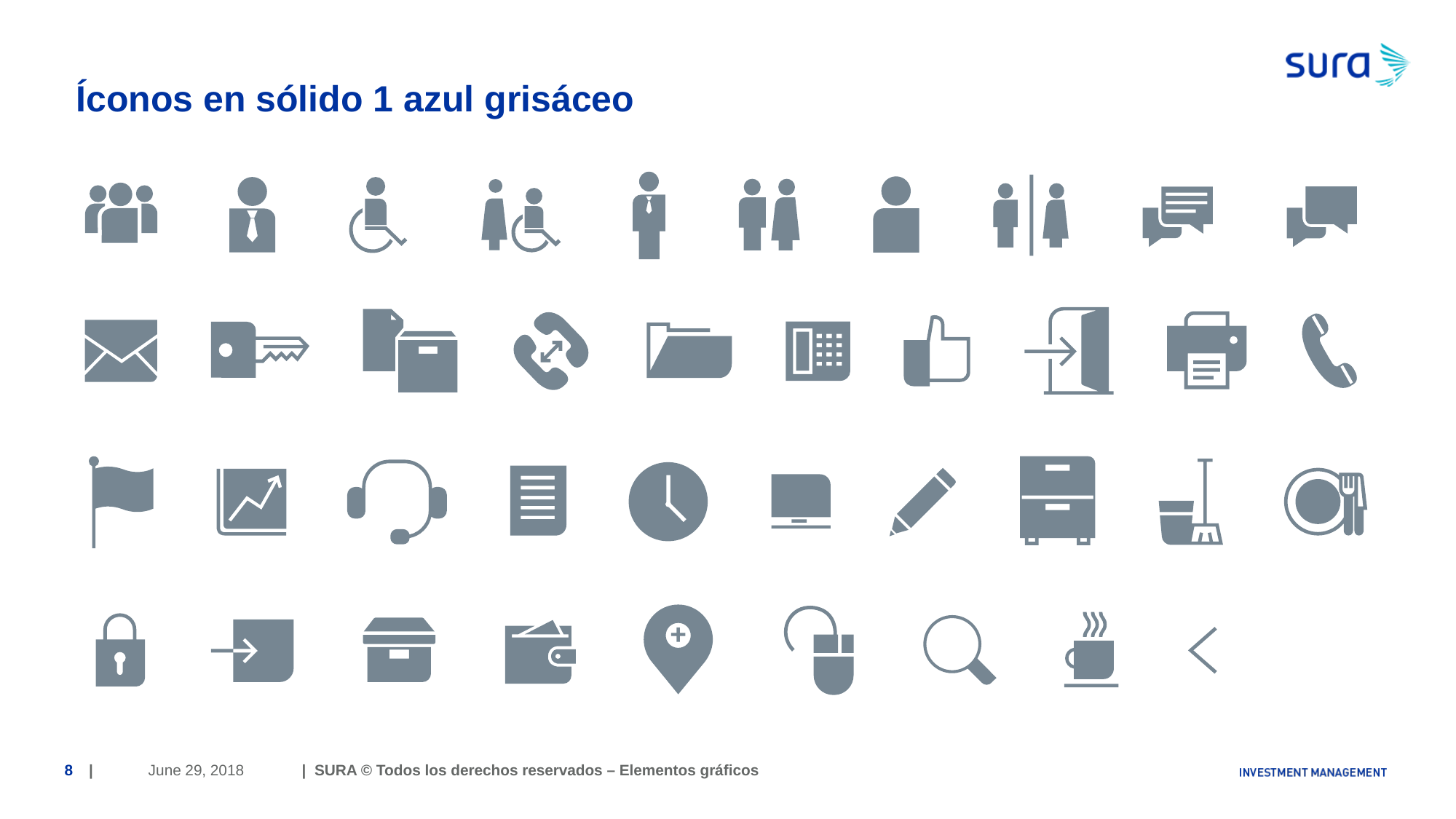

# Íconos en sólido 1 azul grisáceo

June 29, 2018
8
|                                                  |  SURA © Todos los derechos reservados – Elementos gráficos